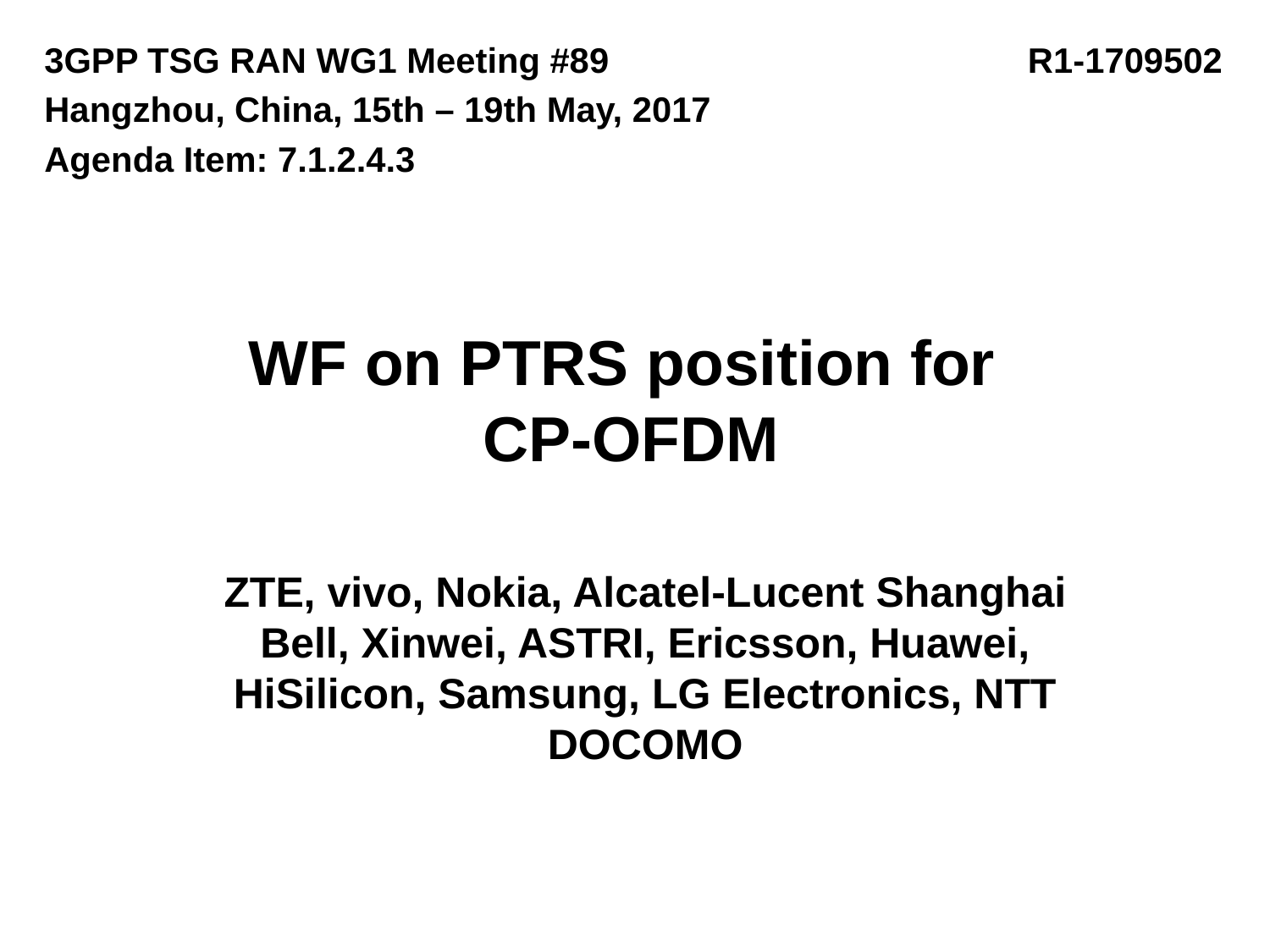

3GPP TSG RAN WG1 Meeting #89                                           R1-1709502
Hangzhou, China, 15th – 19th May, 2017
Agenda Item: 7.1.2.4.3

# WF on PTRS position for CP-OFDM
ZTE, vivo, Nokia, Alcatel-Lucent Shanghai Bell, Xinwei, ASTRI, Ericsson, Huawei, HiSilicon, Samsung, LG Electronics, NTT DOCOMO